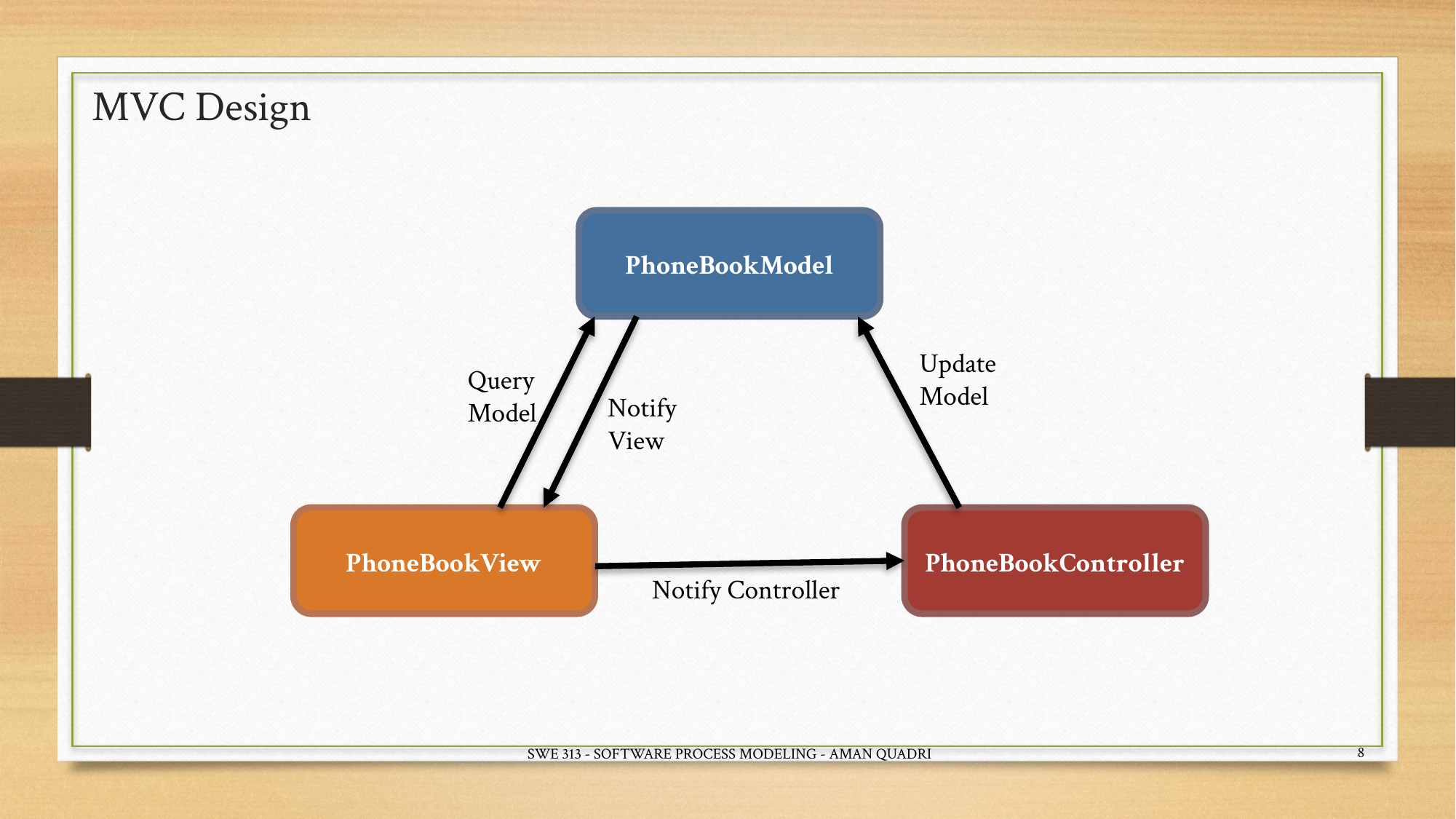

# MVC Design
PhoneBookModel
Update Model
Query Model
Notify View
PhoneBookView
PhoneBookController
Notify Controller
8
SWE 313 - SOFTWARE PROCESS MODELING - AMAN QUADRI